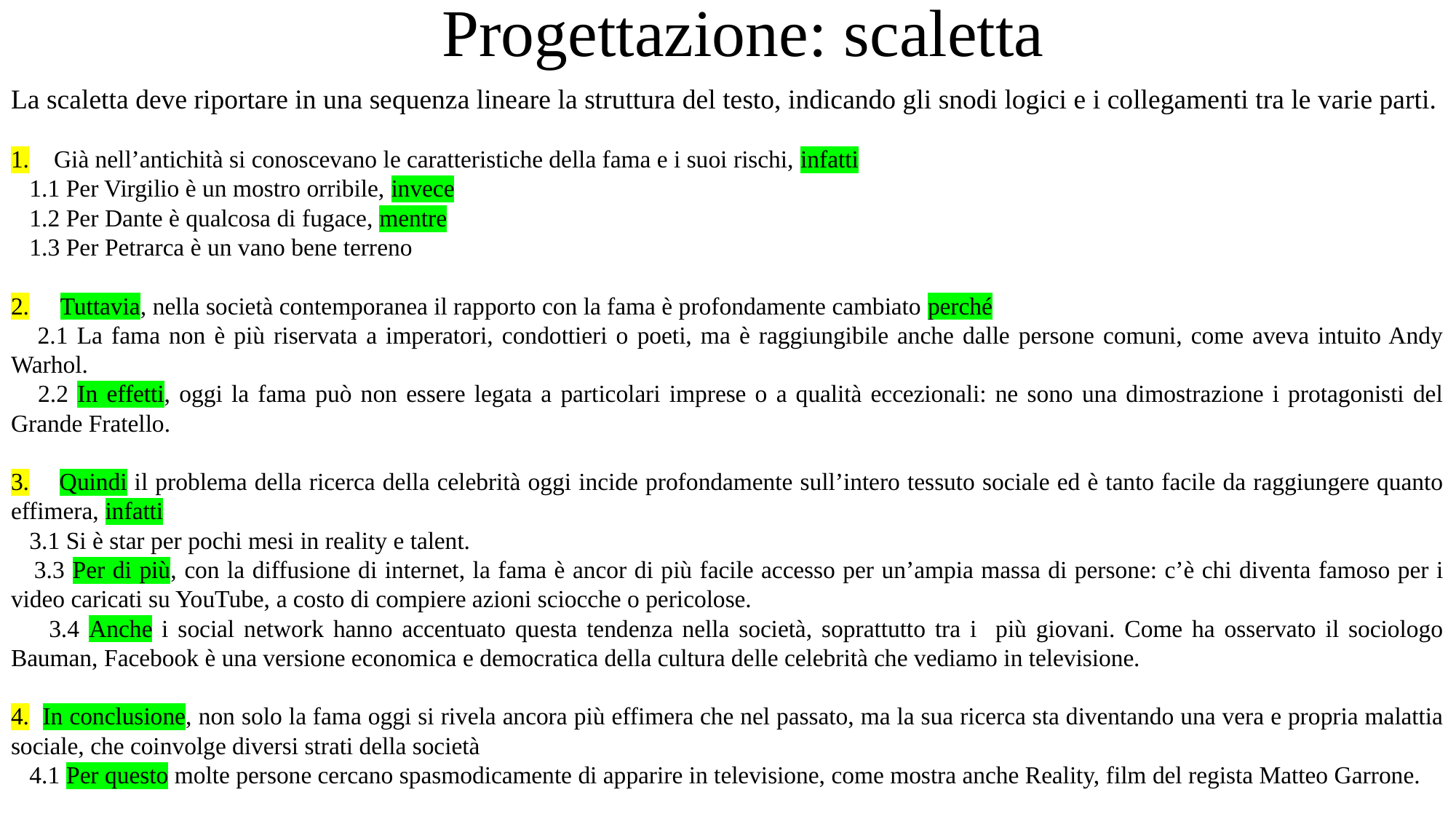

# Progettazione: scaletta
La scaletta deve riportare in una sequenza lineare la struttura del testo, indicando gli snodi logici e i collegamenti tra le varie parti.

1.    Già nell’antichità si conoscevano le caratteristiche della fama e i suoi rischi, infatti
   1.1 Per Virgilio è un mostro orribile, invece
   1.2 Per Dante è qualcosa di fugace, mentre
   1.3 Per Petrarca è un vano bene terreno

2.     Tuttavia, nella società contemporanea il rapporto con la fama è profondamente cambiato perché
   2.1 La fama non è più riservata a imperatori, condottieri o poeti, ma è raggiungibile anche dalle persone comuni, come aveva intuito Andy Warhol.
   2.2 In effetti, oggi la fama può non essere legata a particolari imprese o a qualità eccezionali: ne sono una dimostrazione i protagonisti del Grande Fratello.

3.    Quindi il problema della ricerca della celebrità oggi incide profondamente sull’intero tessuto sociale ed è tanto facile da raggiungere quanto effimera, infatti
   3.1 Si è star per pochi mesi in reality e talent.
   3.3 Per di più, con la diffusione di internet, la fama è ancor di più facile accesso per un’ampia massa di persone: c’è chi diventa famoso per i video caricati su YouTube, a costo di compiere azioni sciocche o pericolose.
    3.4 Anche i social network hanno accentuato questa tendenza nella società, soprattutto tra i  più giovani. Come ha osservato il sociologo Bauman, Facebook è una versione economica e democratica della cultura delle celebrità che vediamo in televisione.

4.  In conclusione, non solo la fama oggi si rivela ancora più effimera che nel passato, ma la sua ricerca sta diventando una vera e propria malattia sociale, che coinvolge diversi strati della società
   4.1 Per questo molte persone cercano spasmodicamente di apparire in televisione, come mostra anche Reality, film del regista Matteo Garrone.